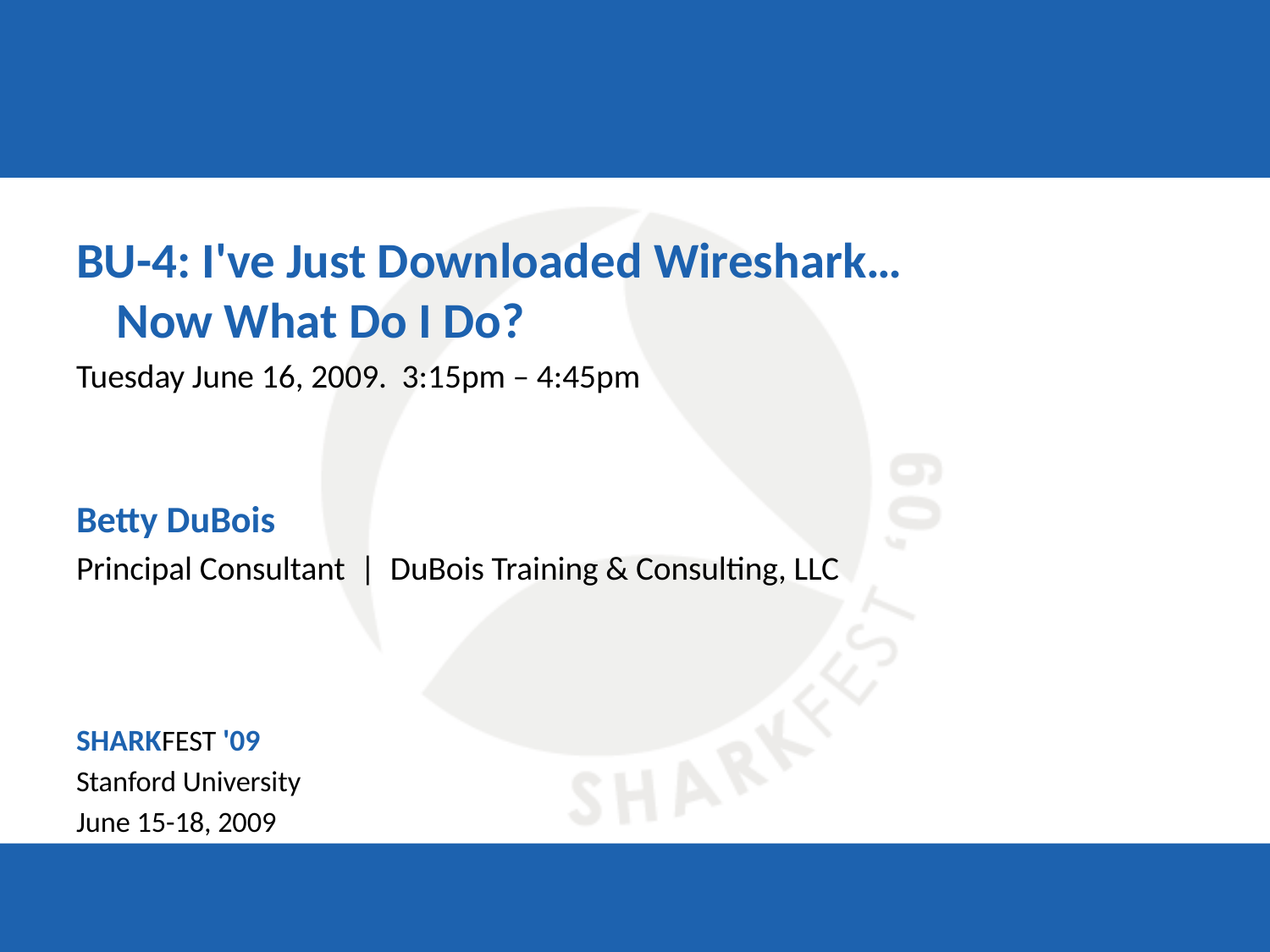

BU-4: I've Just Downloaded Wireshark…
Now What Do I Do?
Tuesday June 16, 2009.  3:15pm – 4:45pm

Betty DuBois
Principal Consultant  |  DuBois Training & Consulting, LLC

SHARKFEST '09
Stanford University
June 15-18, 2009